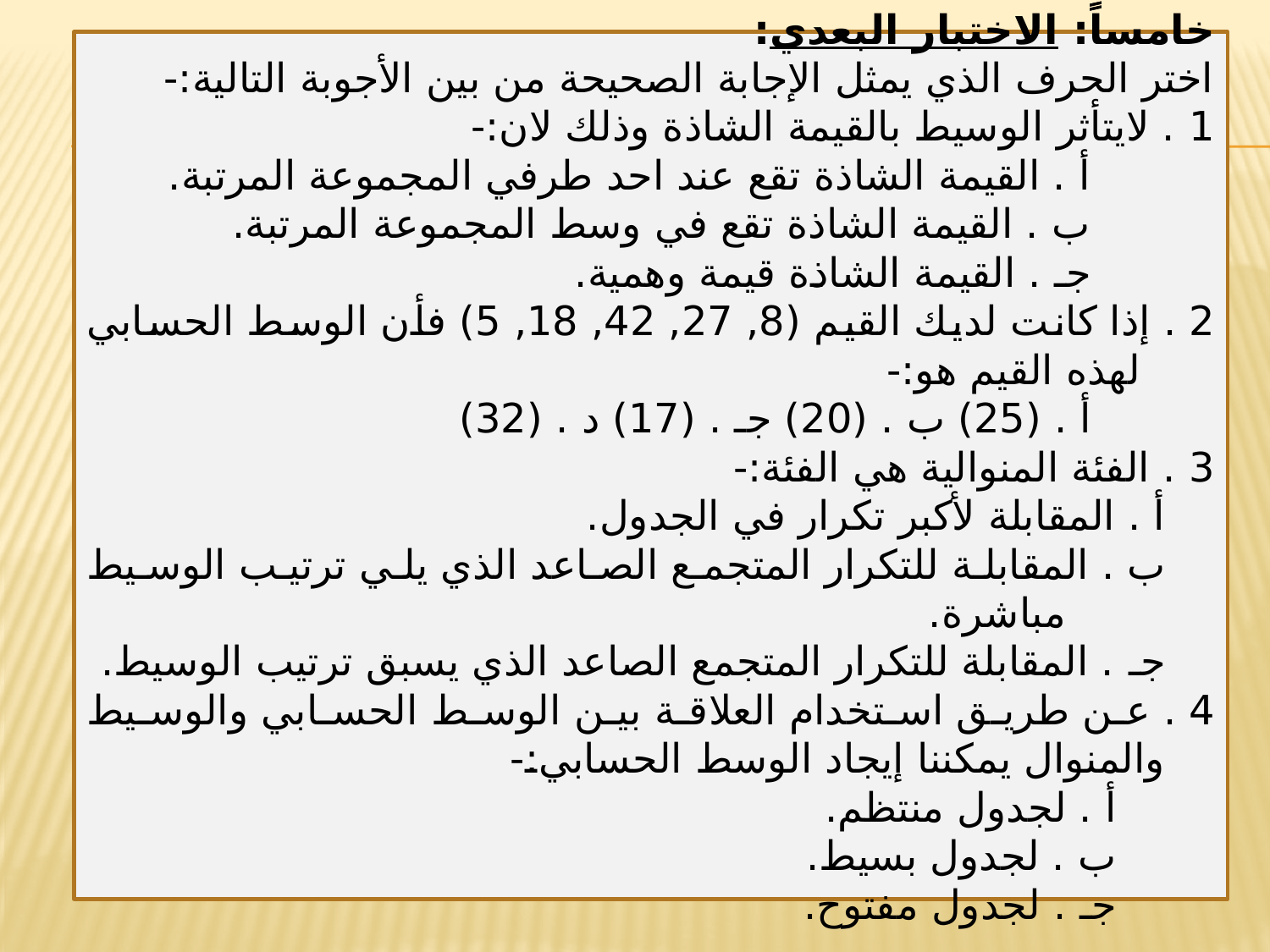

خامساًً: الاختبار البعدي:
	اختر الحرف الذي يمثل الإجابة الصحيحة من بين الأجوبة التالية:-
1 . لايتأثر الوسيط بالقيمة الشاذة وذلك لان:-
أ . القيمة الشاذة تقع عند احد طرفي المجموعة المرتبة.
ب . القيمة الشاذة تقع في وسط المجموعة المرتبة.
جـ . القيمة الشاذة قيمة وهمية.
2 . إذا كانت لديك القيم (8, 27, 42, 18, 5) فأن الوسط الحسابي لهذه القيم هو:-
أ . (25) 	ب . (20) 	جـ . (17) 	د . (32)
3 . الفئة المنوالية هي الفئة:-
أ . المقابلة لأكبر تكرار في الجدول.
ب . المقابلة للتكرار المتجمع الصاعد الذي يلي ترتيب الوسيط مباشرة.
جـ . المقابلة للتكرار المتجمع الصاعد الذي يسبق ترتيب الوسيط.
4 . عن طريق استخدام العلاقة بين الوسط الحسابي والوسيط والمنوال يمكننا إيجاد الوسط الحسابي:-
أ . لجدول منتظم.
ب . لجدول بسيط.
جـ . لجدول مفتوح.